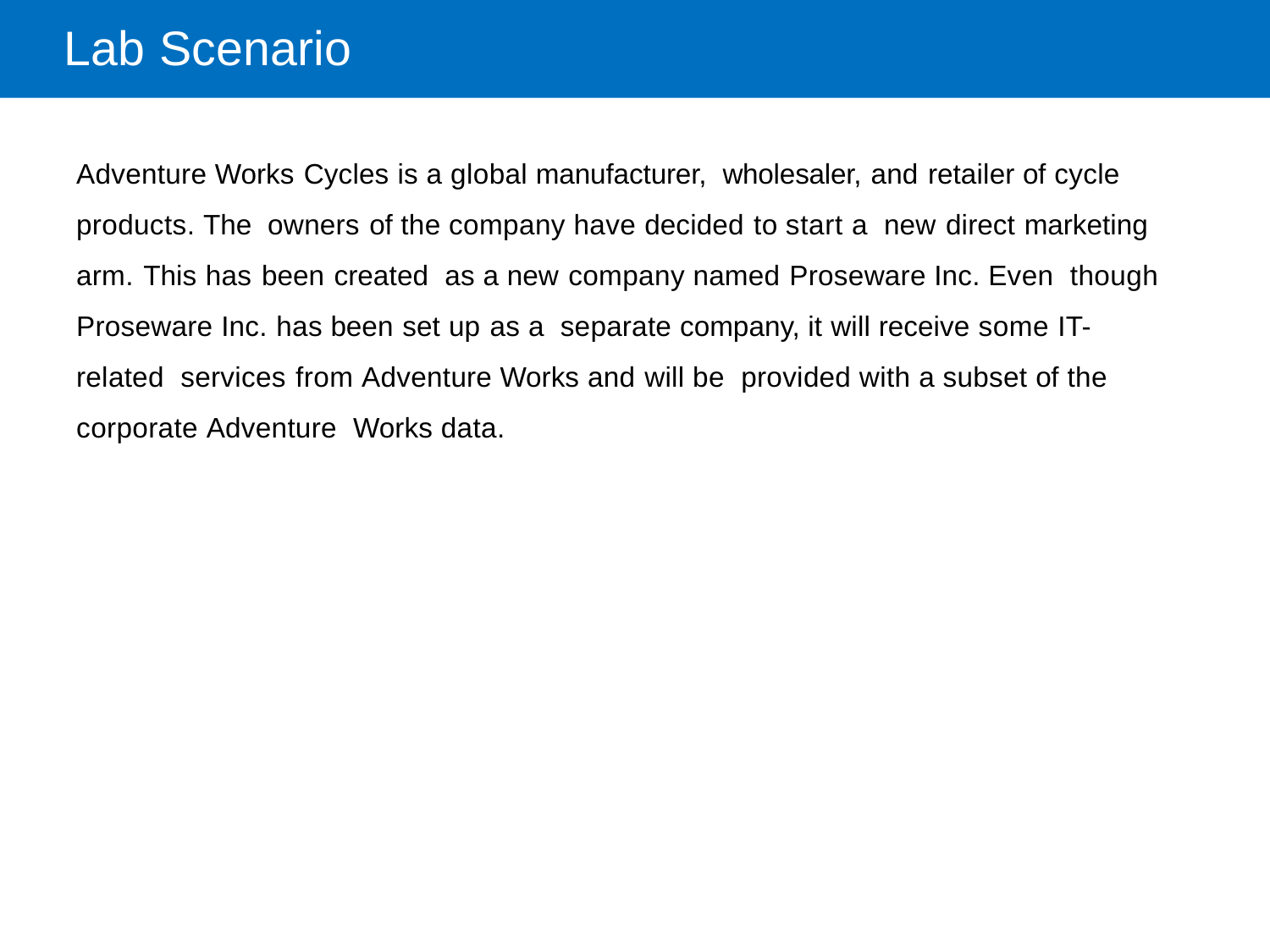

Lab Scenario

Adventure Works Cycles is a global manufacturer,  wholesaler, and retailer of cycle products. The  owners of the company have decided to start a  new direct marketing arm. This has been created  as a new company named Proseware Inc. Even  though Proseware Inc. has been set up as a  separate company, it will receive some IT-related  services from Adventure Works and will be  provided with a subset of the corporate Adventure  Works data.